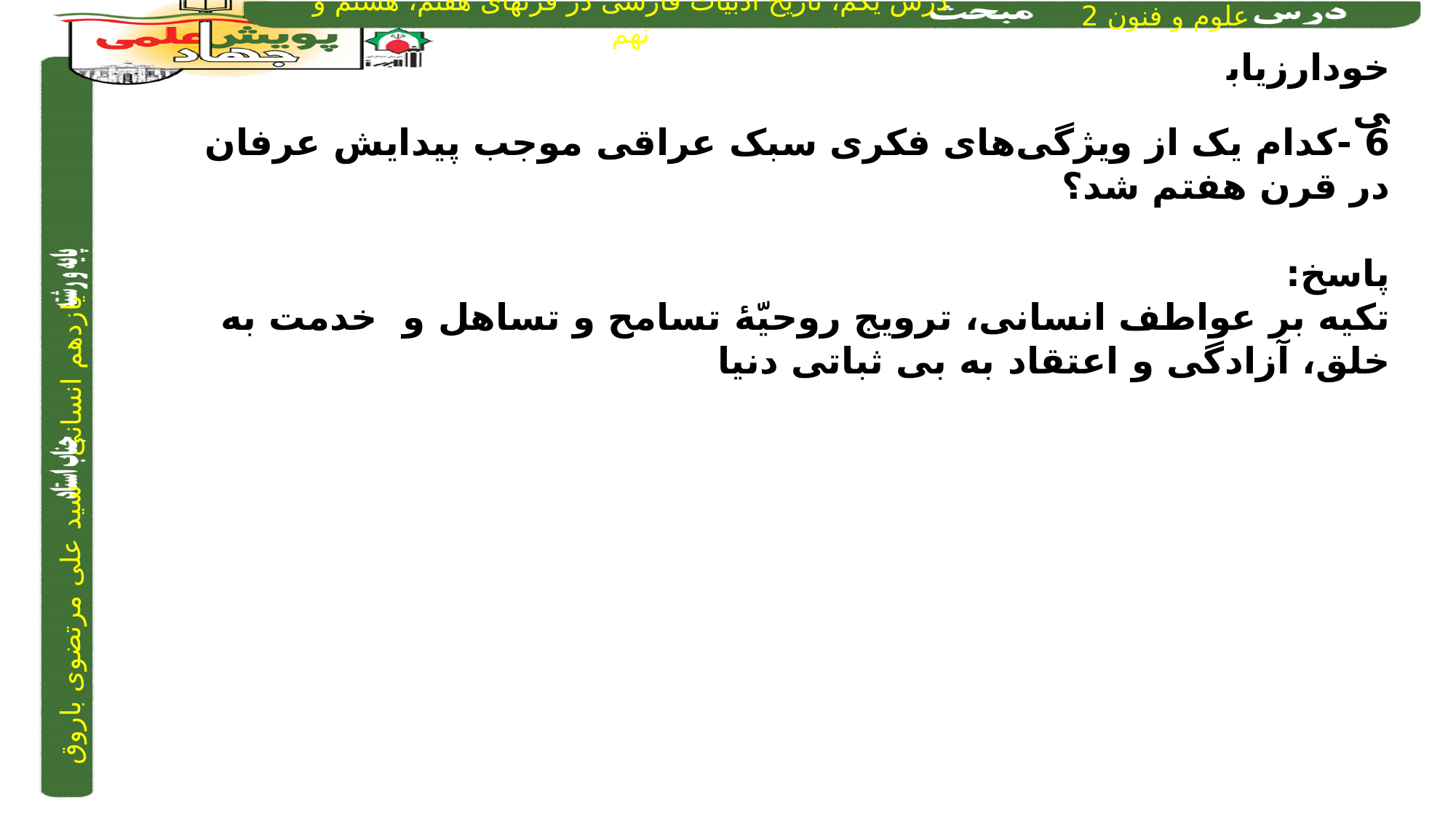

خودارزیابی
6 -کدام یک از ویژگی‌های فکری سبک عراقی موجب پیدایش عرفان در قرن هفتم شد؟

پاسخ:
تکیه بر عواطف انسانی، ترویج روحیّۀ تسامح و تساهل و  خدمت به خلق، آزادگی و اعتقاد به بی ثباتی دنیا